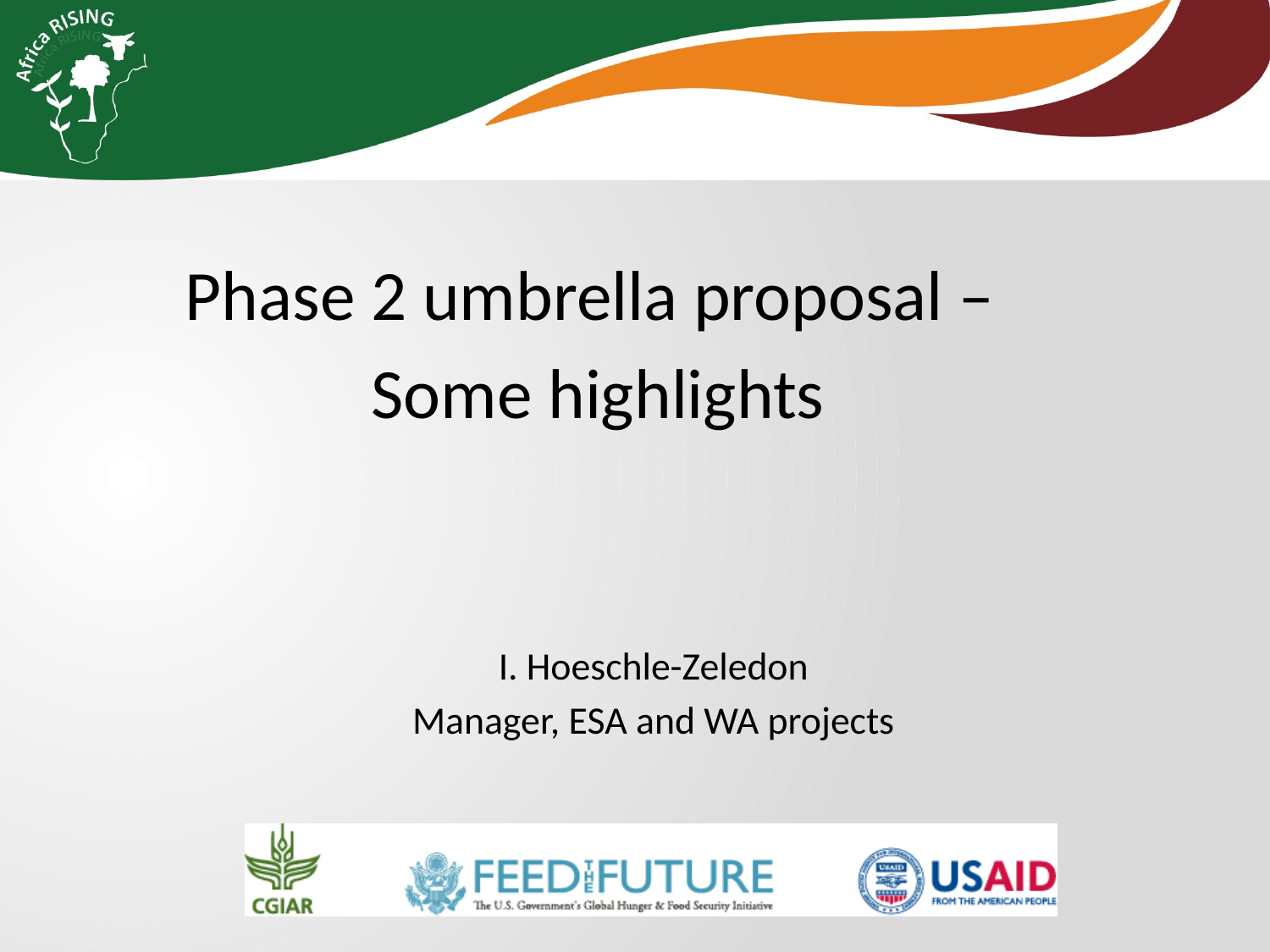

Phase 2 umbrella proposal –
Some highlights
I. Hoeschle-Zeledon
Manager, ESA and WA projects